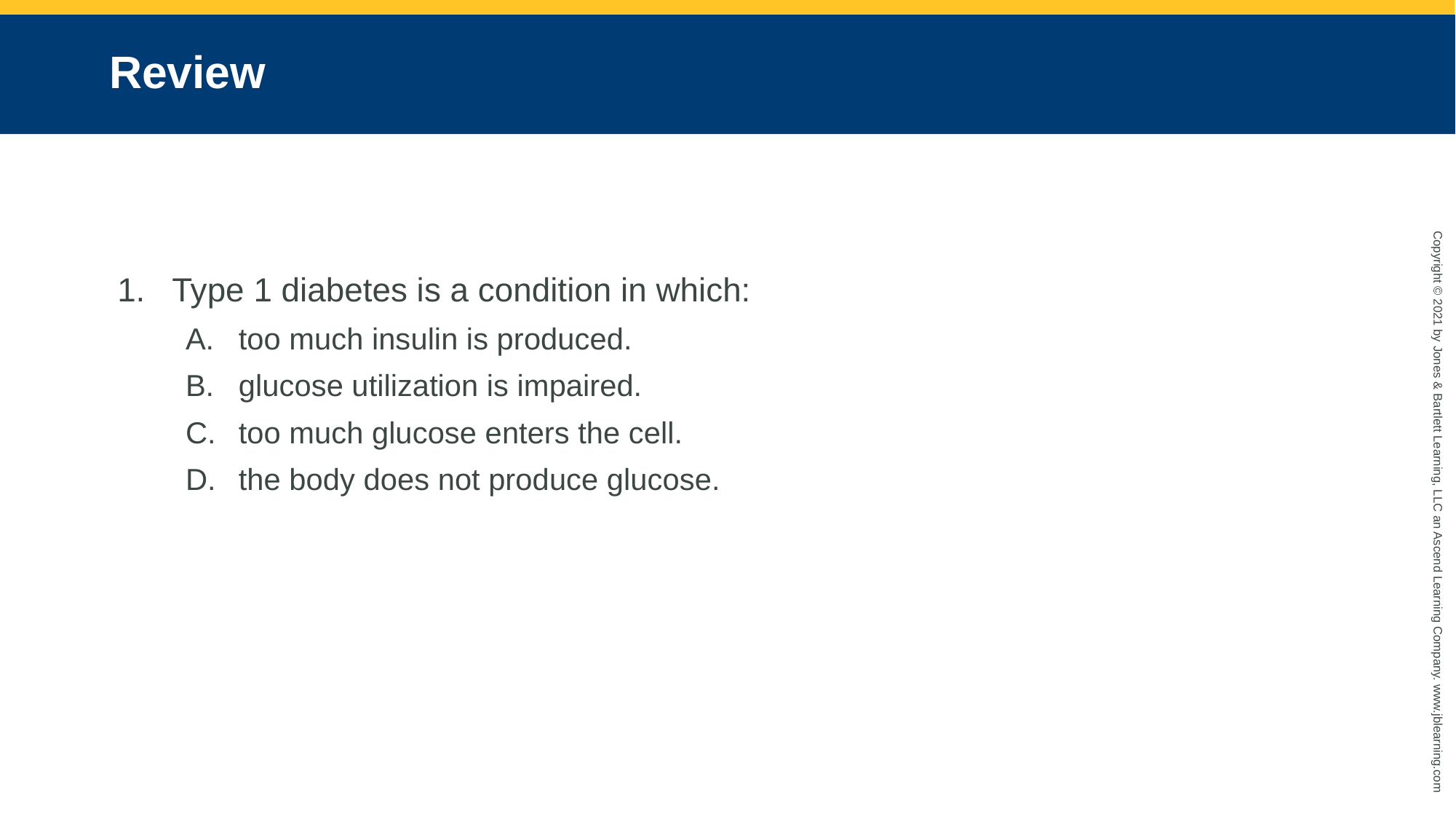

# Review
Type 1 diabetes is a condition in which:
too much insulin is produced.
glucose utilization is impaired.
too much glucose enters the cell.
the body does not produce glucose.